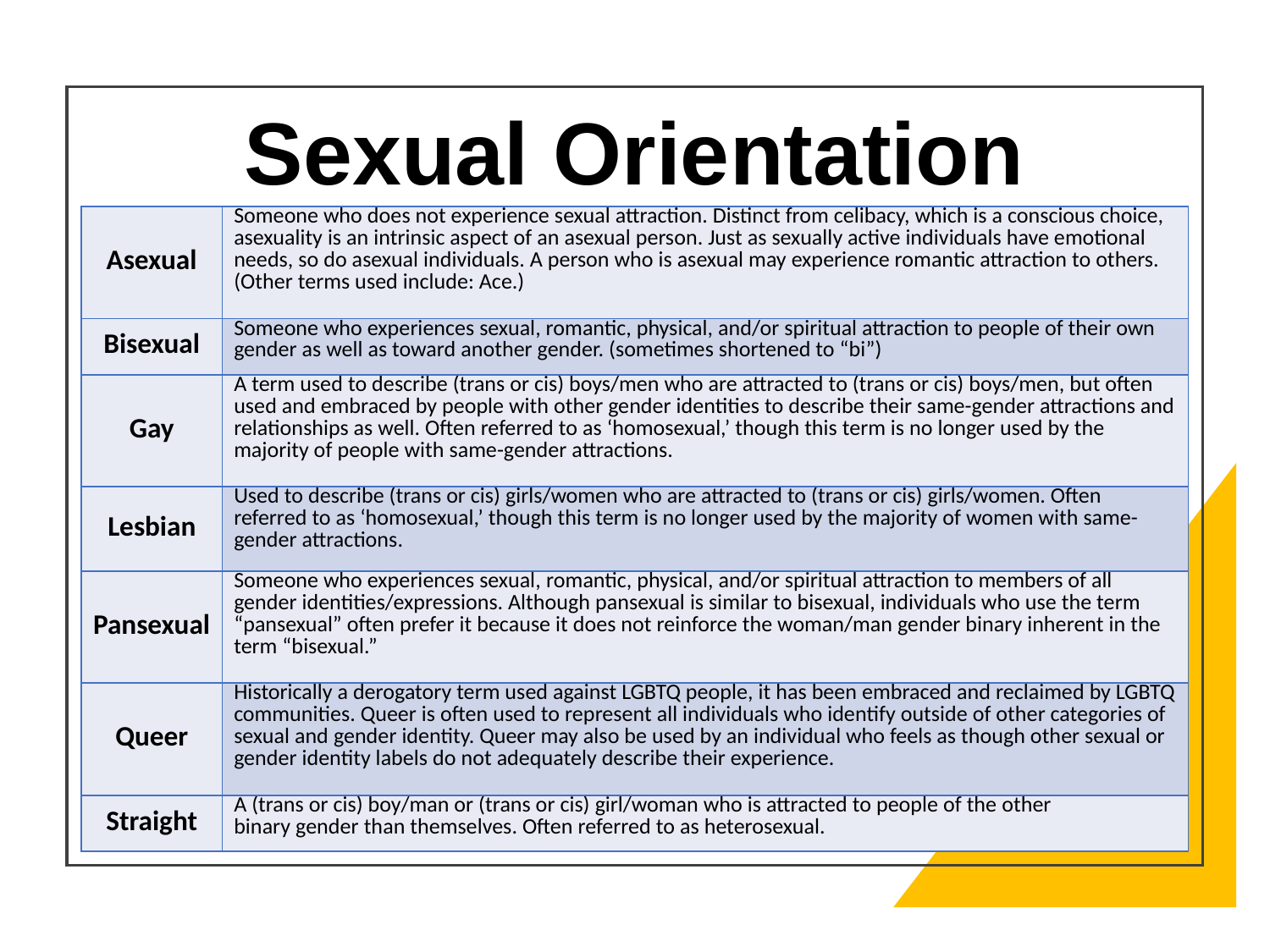

# Sexual Orientation
| Asexual | Someone who does not experience sexual attraction. Distinct from celibacy, which is a conscious choice, asexuality is an intrinsic aspect of an asexual person. Just as sexually active individuals have emotional needs, so do asexual individuals. A person who is asexual may experience romantic attraction to others. (Other terms used include: Ace.) |
| --- | --- |
| Bisexual | Someone who experiences sexual, romantic, physical, and/or spiritual attraction to people of their own gender as well as toward another gender. (sometimes shortened to “bi”) |
| Gay | A term used to describe (trans or cis) boys/men who are attracted to (trans or cis) boys/men, but often used and embraced by people with other gender identities to describe their same-gender attractions and relationships as well. Often referred to as ‘homosexual,’ though this term is no longer used by the majority of people with same-gender attractions. |
| Lesbian | Used to describe (trans or cis) girls/women who are attracted to (trans or cis) girls/women. Often referred to as ‘homosexual,’ though this term is no longer used by the majority of women with same-gender attractions. |
| Pansexual | Someone who experiences sexual, romantic, physical, and/or spiritual attraction to members of all gender identities/expressions. Although pansexual is similar to bisexual, individuals who use the term “pansexual” often prefer it because it does not reinforce the woman/man gender binary inherent in the term “bisexual.” |
| Queer | Historically a derogatory term used against LGBTQ people, it has been embraced and reclaimed by LGBTQ communities. Queer is often used to represent all individuals who identify outside of other categories of sexual and gender identity. Queer may also be used by an individual who feels as though other sexual or gender identity labels do not adequately describe their experience. |
| Straight | A (trans or cis) boy/man or (trans or cis) girl/woman who is attracted to people of the other binary gender than themselves. Often referred to as heterosexual. |